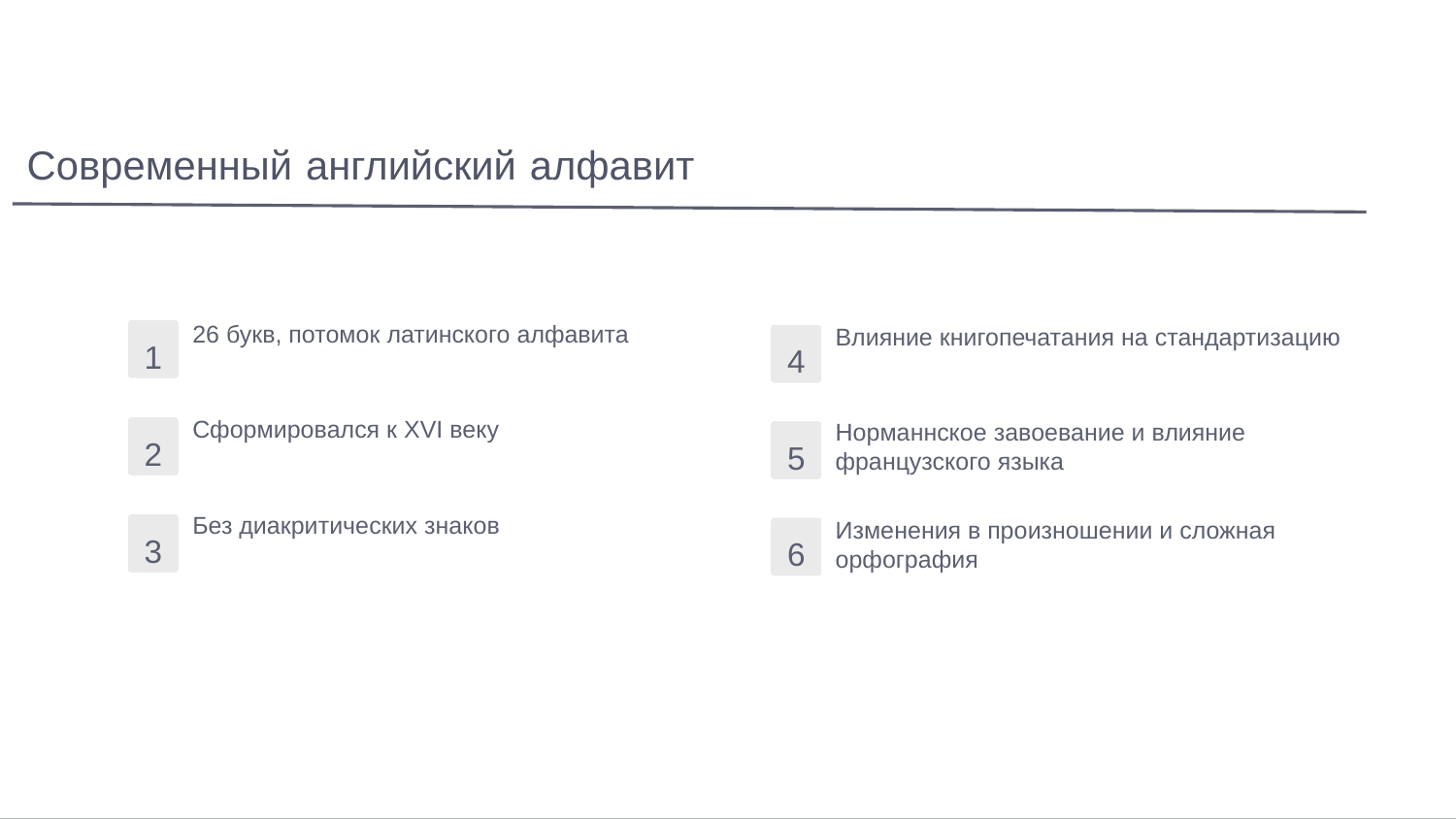

# Современный английский алфавит
26 букв, потомок латинского алфавита

1

4

2

5

3

6
Влияние книгопечатания на стандартизацию
Сформировался к XVI веку
Норманнское завоевание и влияние французского языка
Без диакритических знаков
Изменения в произношении и сложная орфография